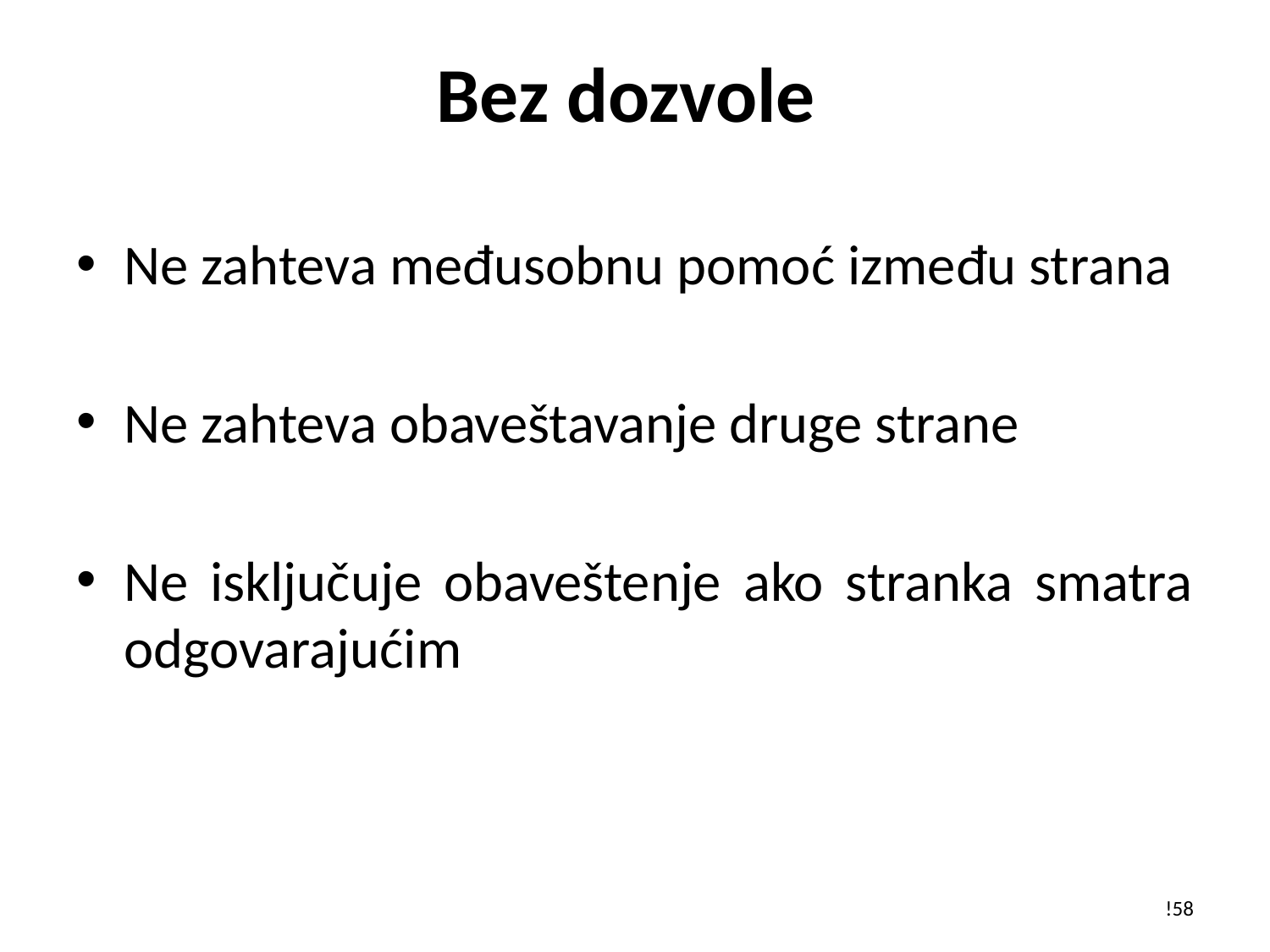

# Bez dozvole
Ne zahteva međusobnu pomoć između strana

Ne zahteva obaveštavanje druge strane

Ne isključuje obaveštenje ako stranka smatra odgovarajućim
!58